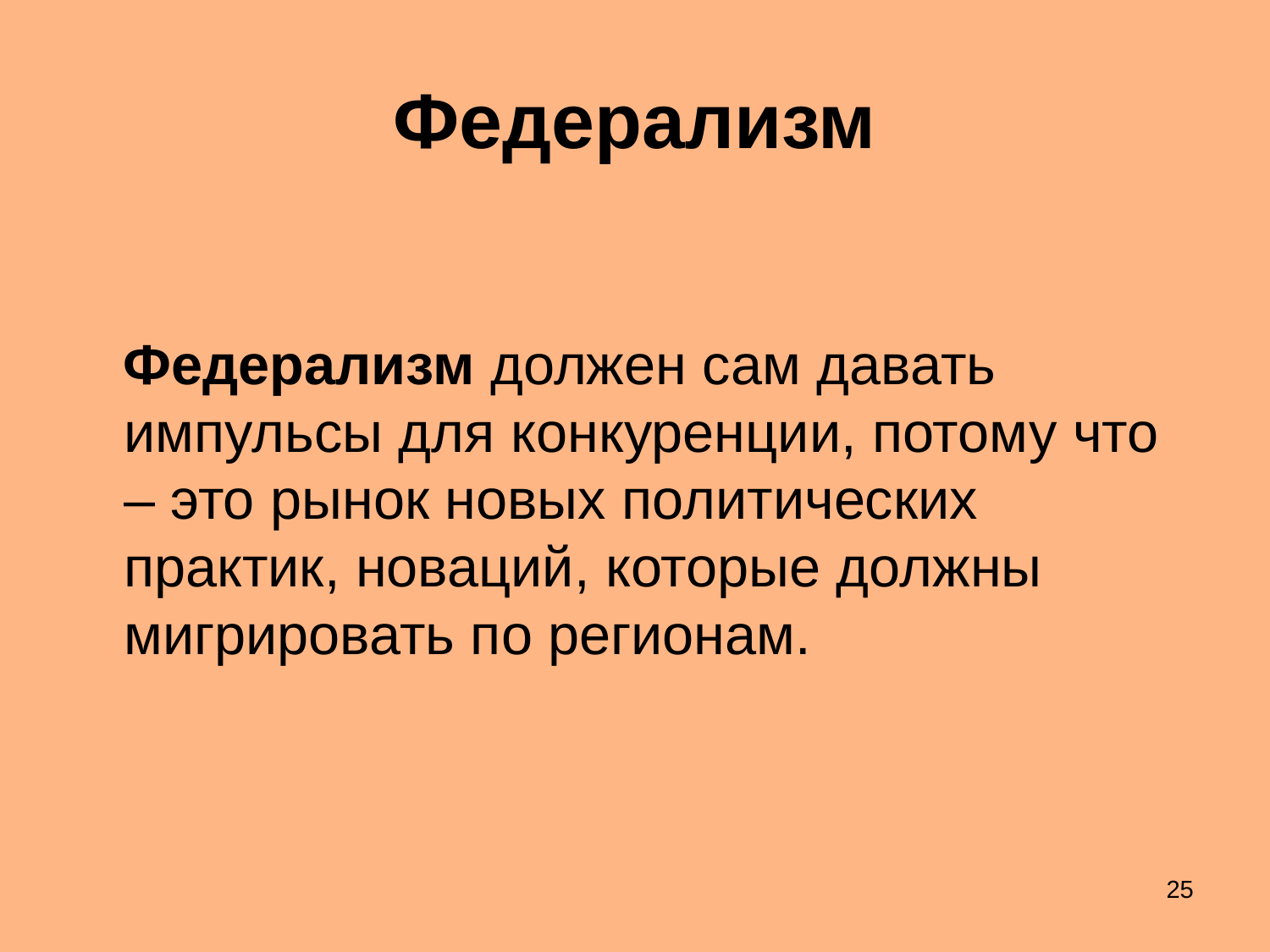

# Федерализм

   Федерализм должен сам давать импульсы для конкуренции, потому что – это рынок новых политических практик, новаций, которые должны мигрировать по регионам.
25